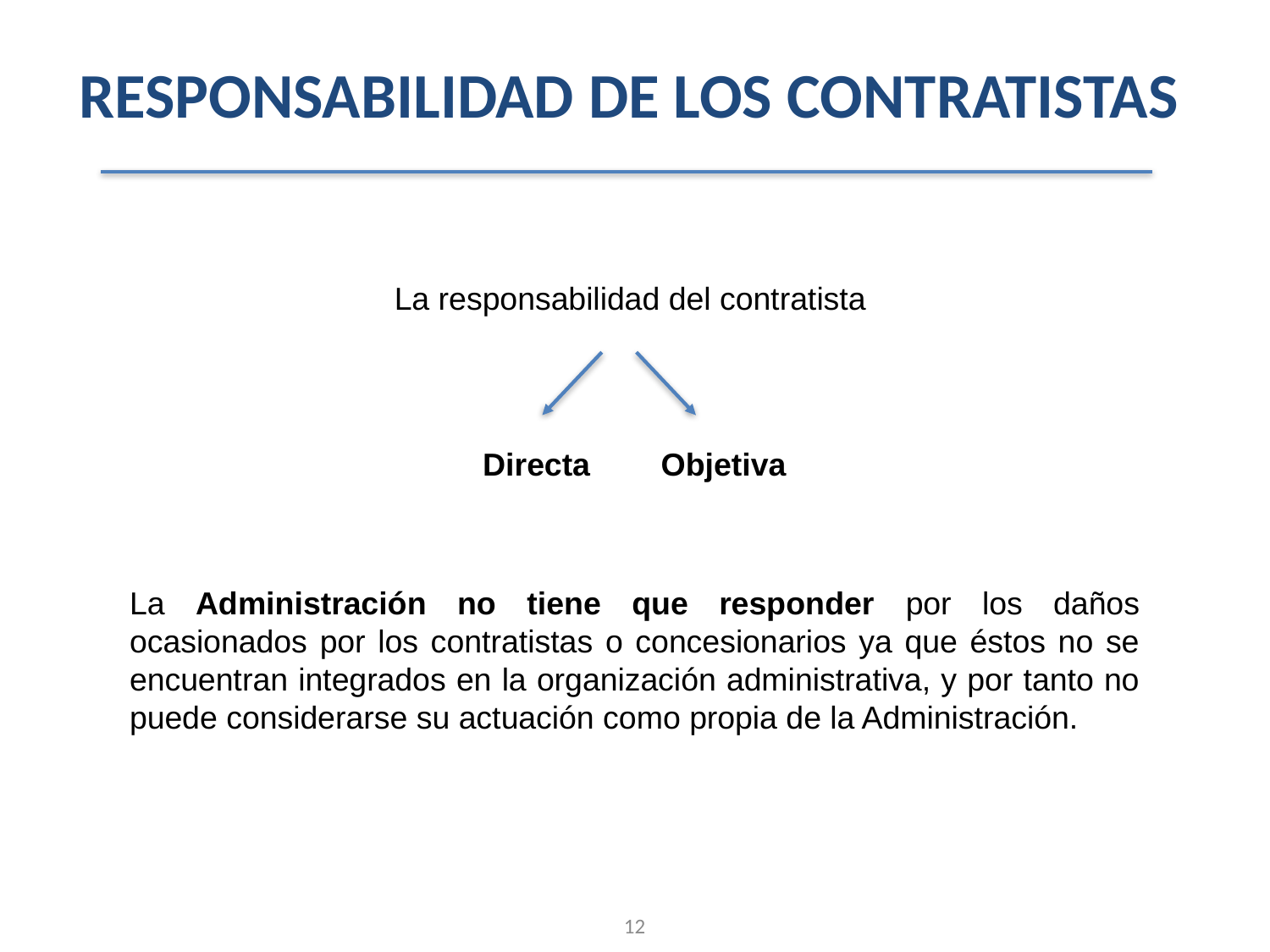

RESPONSABILIDAD DE LOS CONTRATISTAS
La responsabilidad del contratista

La Administración no tiene que responder por los daños ocasionados por los contratistas o concesionarios ya que éstos no se encuentran integrados en la organización administrativa, y por tanto no puede considerarse su actuación como propia de la Administración.

Directa
Objetiva
12